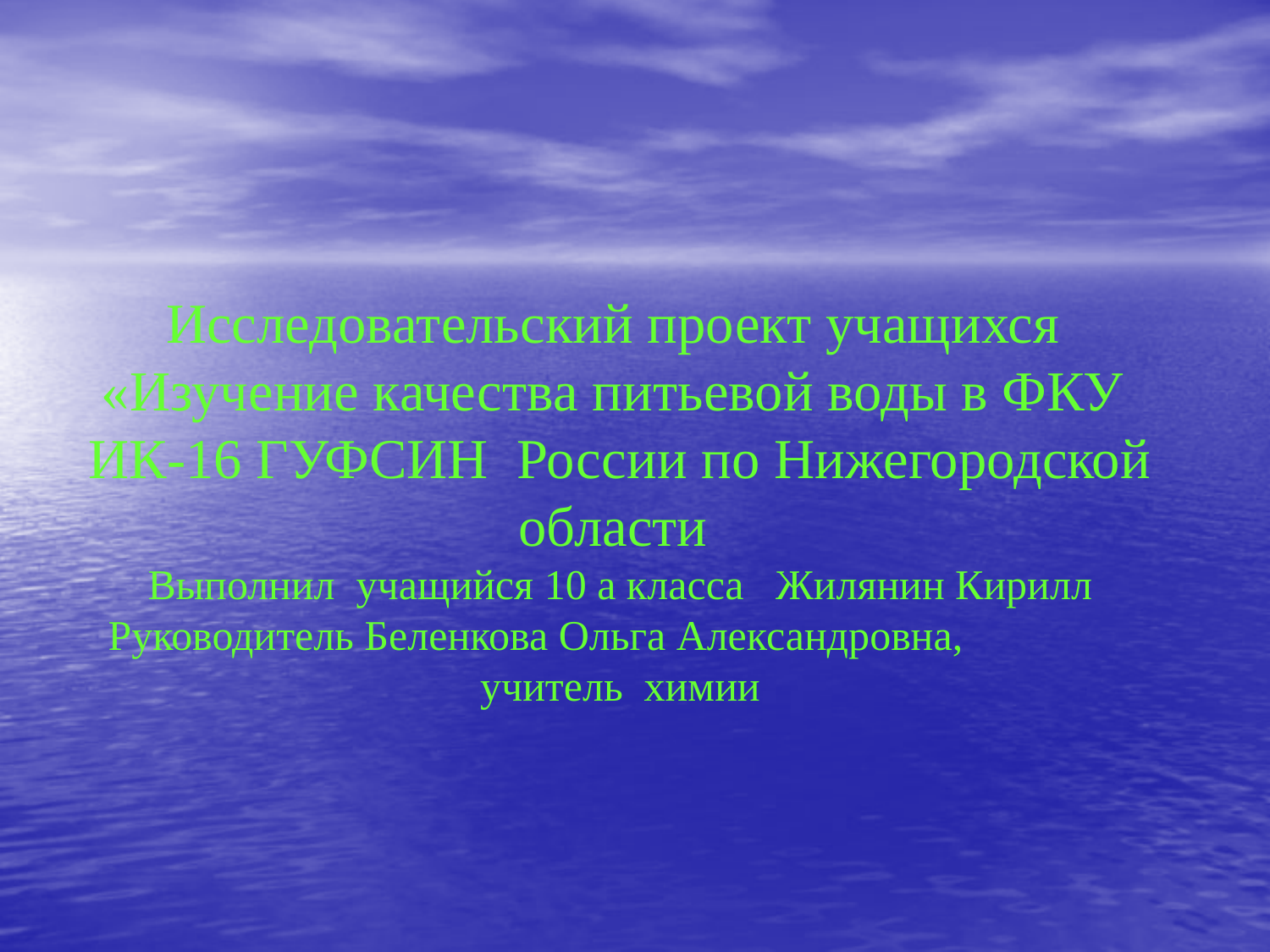

Исследовательский проект учащихся  «Изучение качества питьевой воды в ФКУ  ИК-16 ГУФСИН  России по Нижегородской области
Выполнил  учащийся 10 а класса   Жилянин Кирилл
Руководитель Беленкова Ольга Александровна,                 учитель  химии